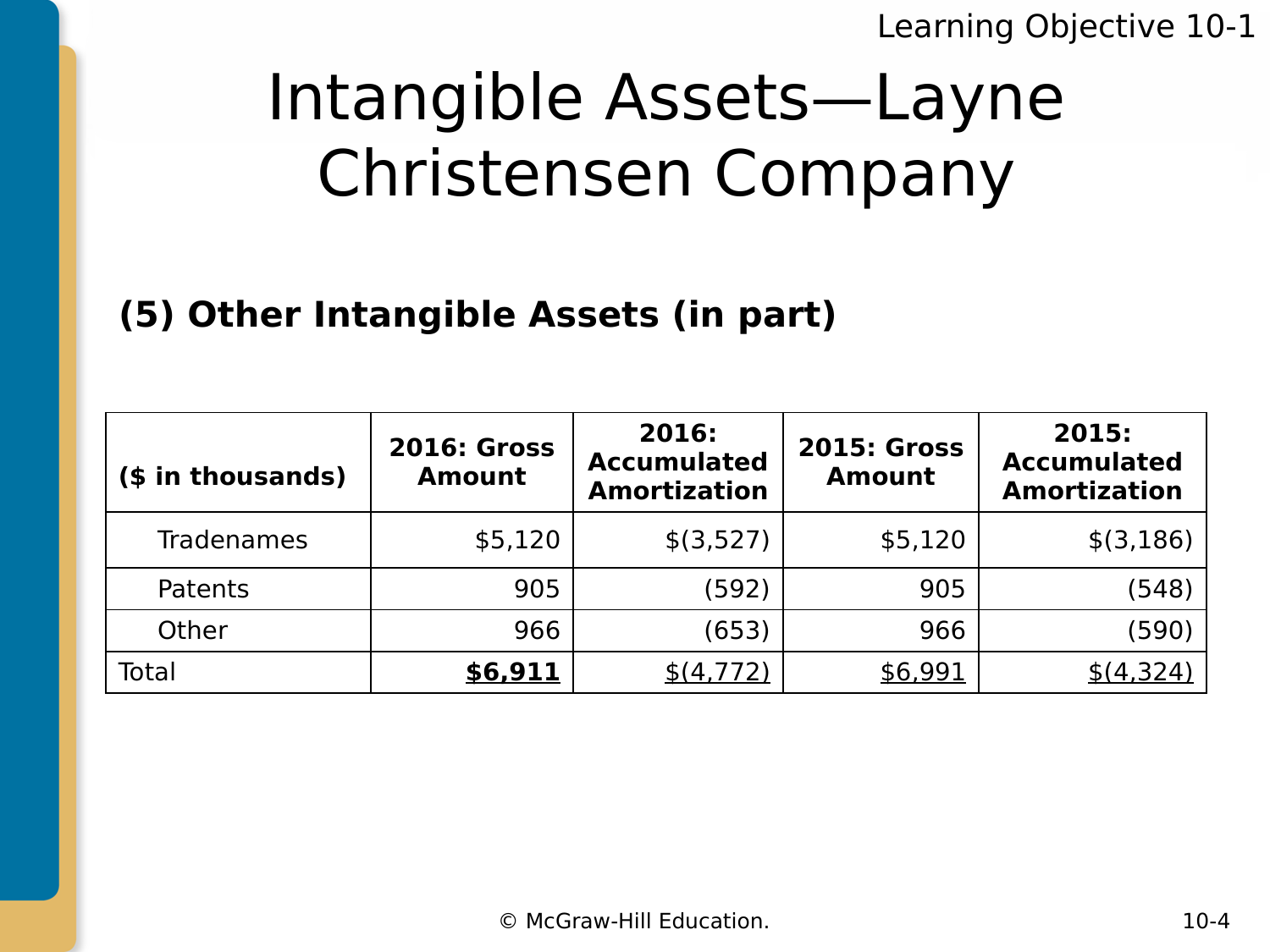

Learning Objective 10-1
# Intangible Assets—Layne Christensen Company
(5) Other Intangible Assets (in part)
| ($ in thousands) | 2016: Gross Amount | 2016: Accumulated Amortization | 2015: Gross Amount | 2015: Accumulated Amortization |
| --- | --- | --- | --- | --- |
| Tradenames | $5,120 | $(3,527) | $5,120 | $(3,186) |
| Patents | 905 | (592) | 905 | (548) |
| Other | 966 | (653) | 966 | (590) |
| Total | $6,911 | $(4,772) | $6,991 | $(4,324) |